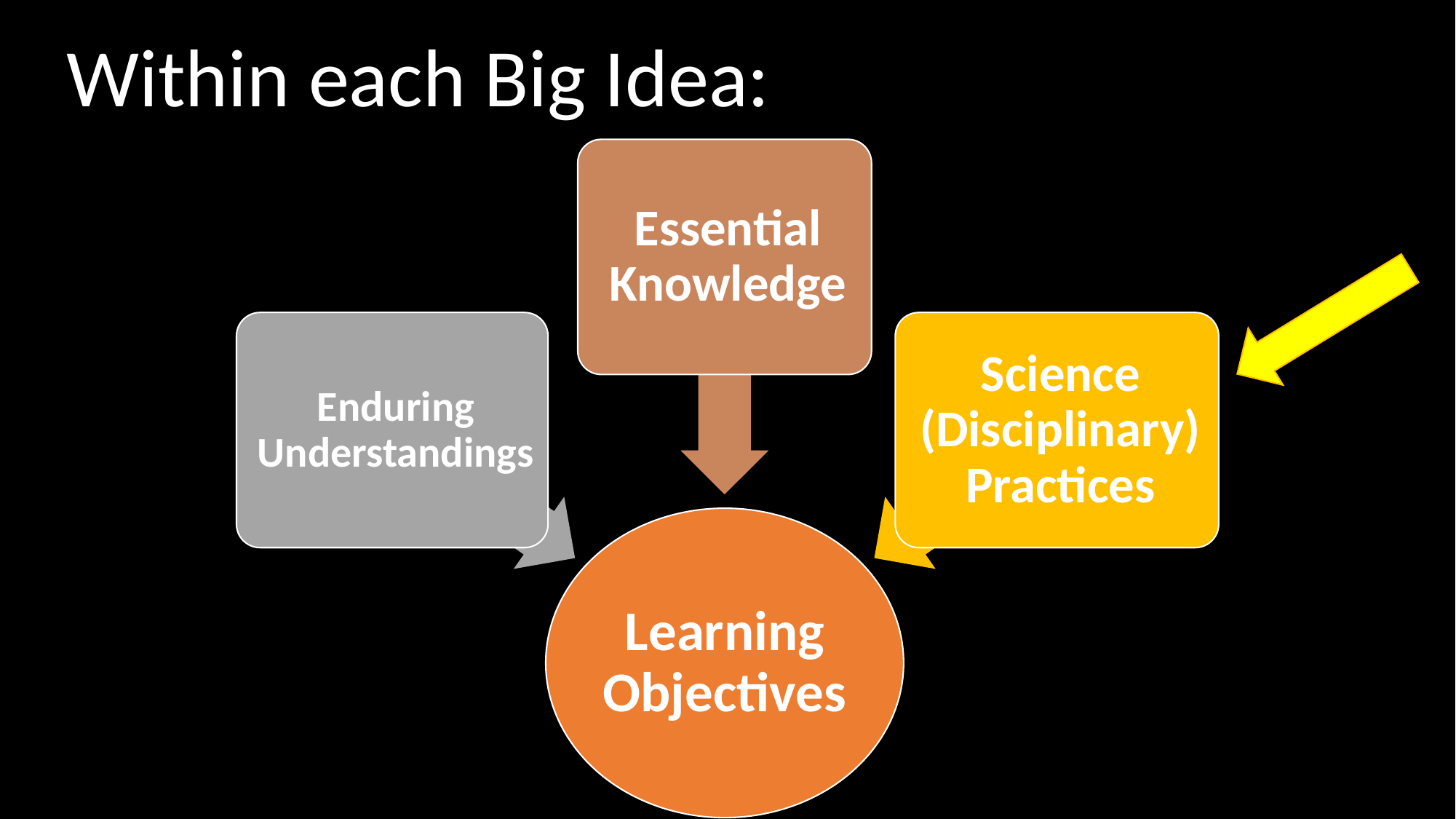

Within each Big Idea:
Learning Objectives
Enduring Understandings
Essential Knowledge
Science (Disciplinary) Practices